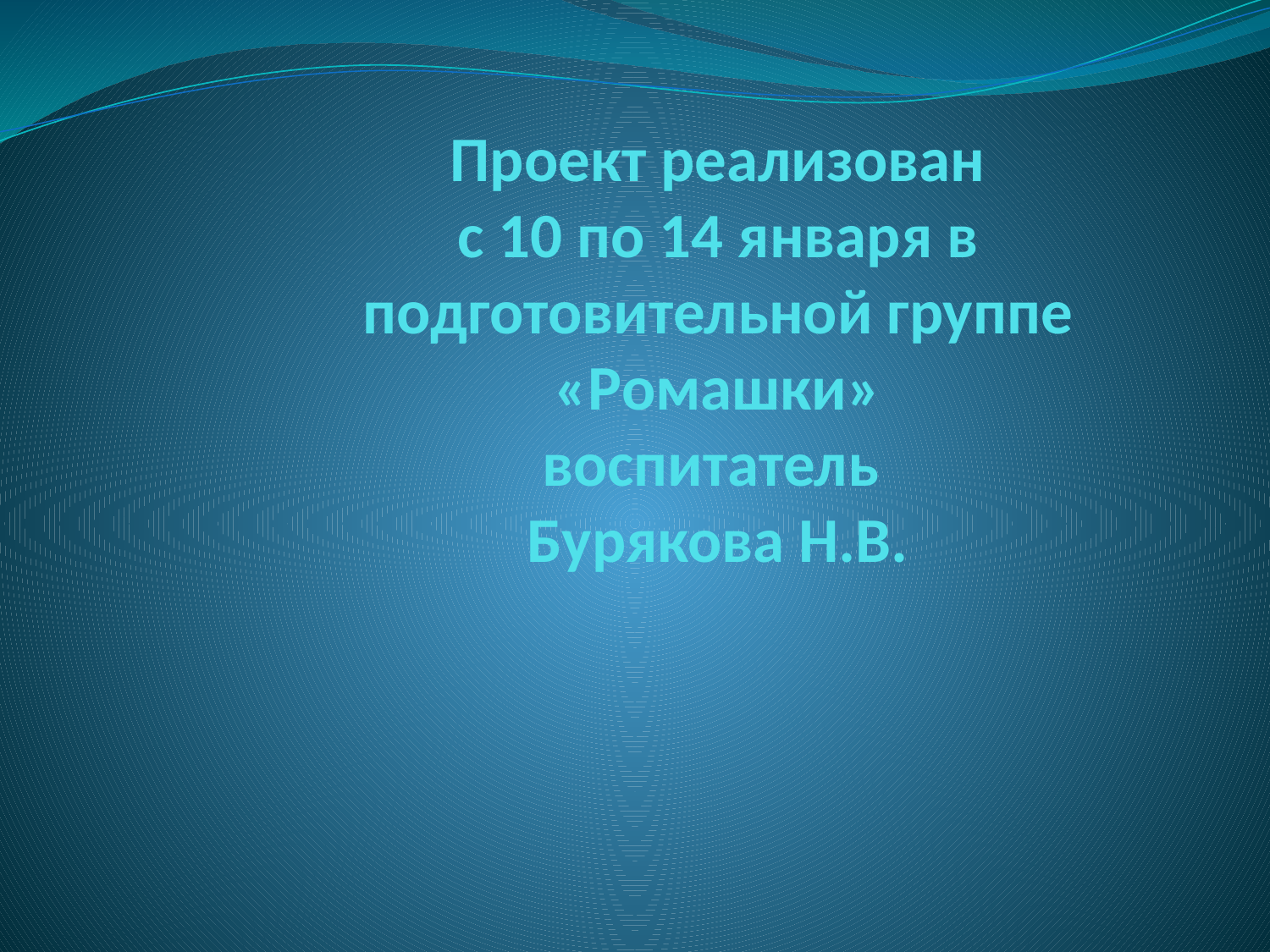

# Проект реализован с 10 по 14 января в подготовительной группе «Ромашки» воспитатель Бурякова Н.В.